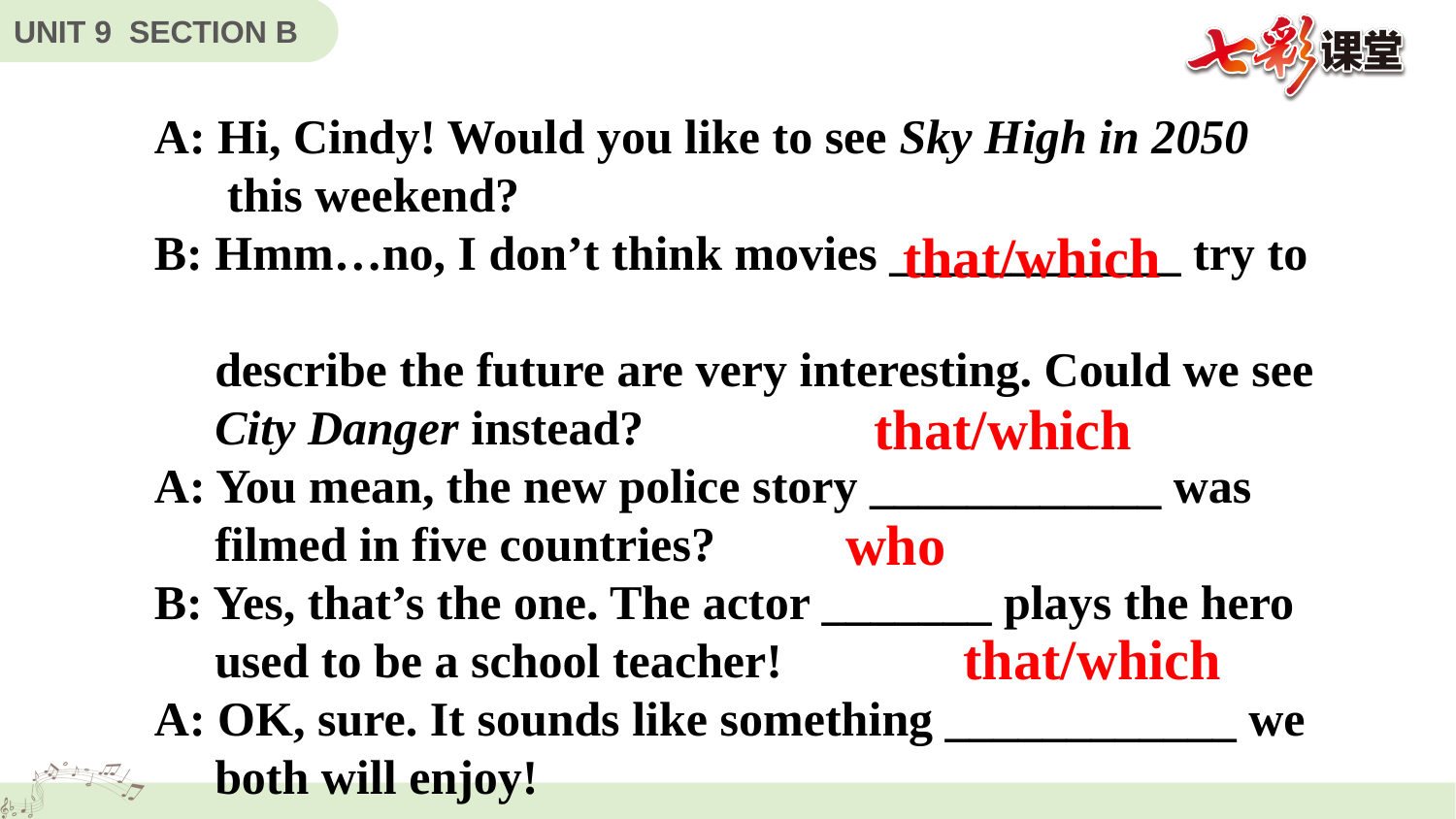

A: Hi, Cindy! Would you like to see Sky High in 2050
      this weekend?
B: Hmm…no, I don’t think movies ____________ try to
     describe the future are very interesting. Could we see
     City Danger instead?
A: You mean, the new police story ____________ was
     filmed in five countries?
B: Yes, that’s the one. The actor _______ plays the hero
     used to be a school teacher!
A: OK, sure. It sounds like something ____________ we
     both will enjoy!

that/which
that/which
who
that/which